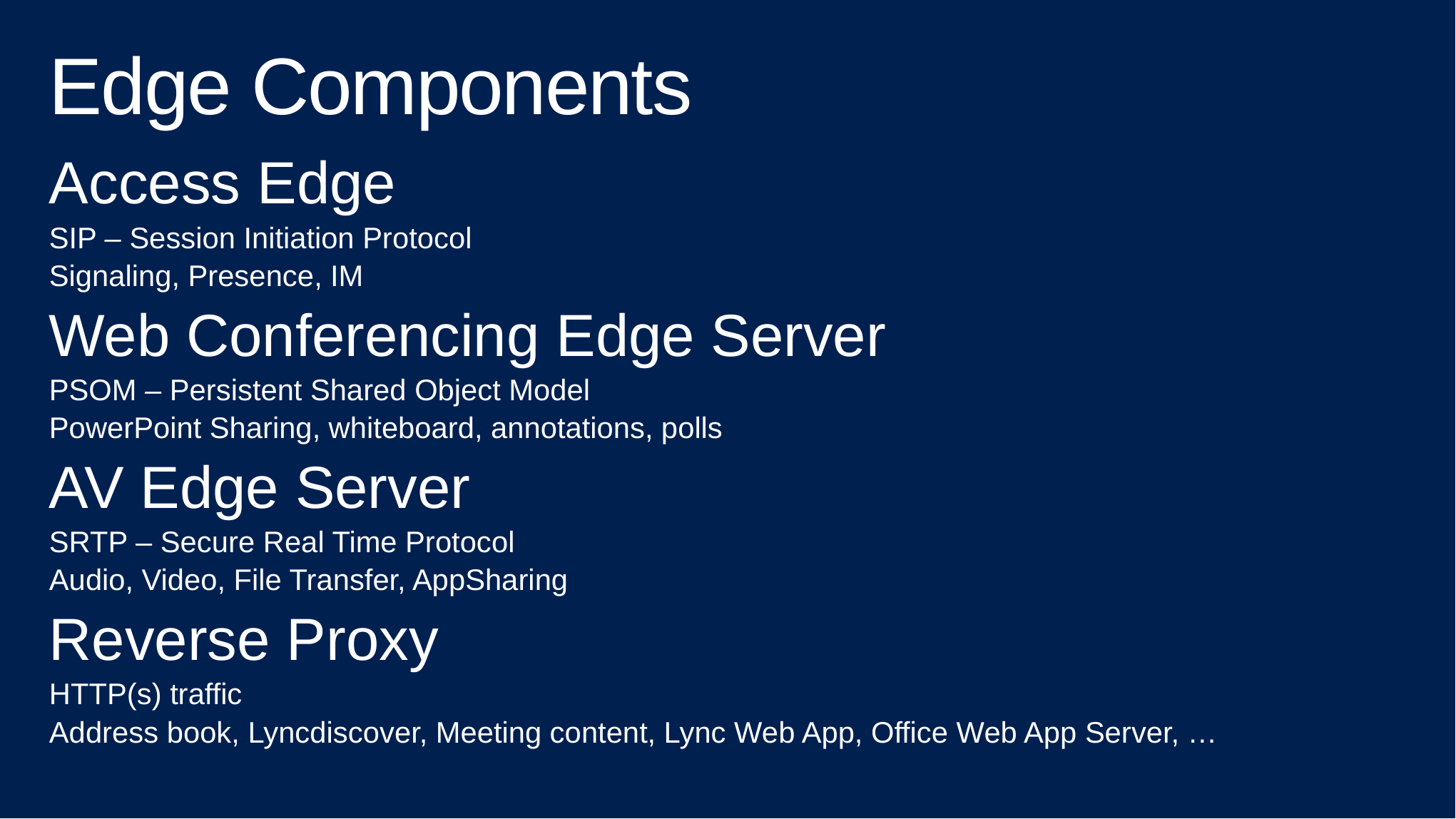

# Edge Components
Access Edge
SIP – Session Initiation Protocol
Signaling, Presence, IM
Web Conferencing Edge Server
PSOM – Persistent Shared Object Model
PowerPoint Sharing, whiteboard, annotations, polls
AV Edge Server
SRTP – Secure Real Time Protocol
Audio, Video, File Transfer, AppSharing
Reverse Proxy
HTTP(s) traffic
Address book, Lyncdiscover, Meeting content, Lync Web App, Office Web App Server, …